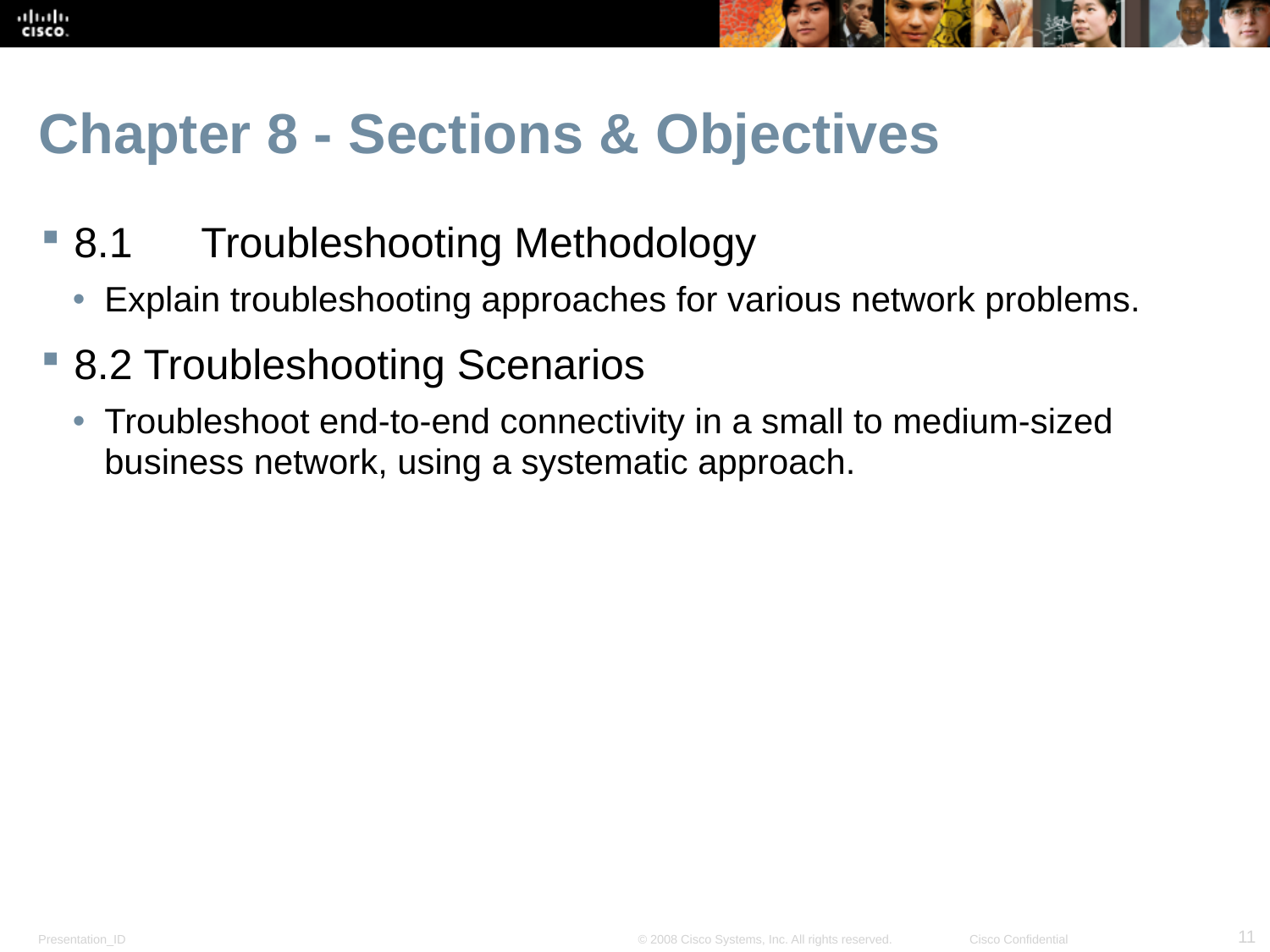

# Chapter 8 - Sections & Objectives
8.1	Troubleshooting Methodology
Explain troubleshooting approaches for various network problems.
8.2 Troubleshooting Scenarios
Troubleshoot end-to-end connectivity in a small to medium-sized business network, using a systematic approach.